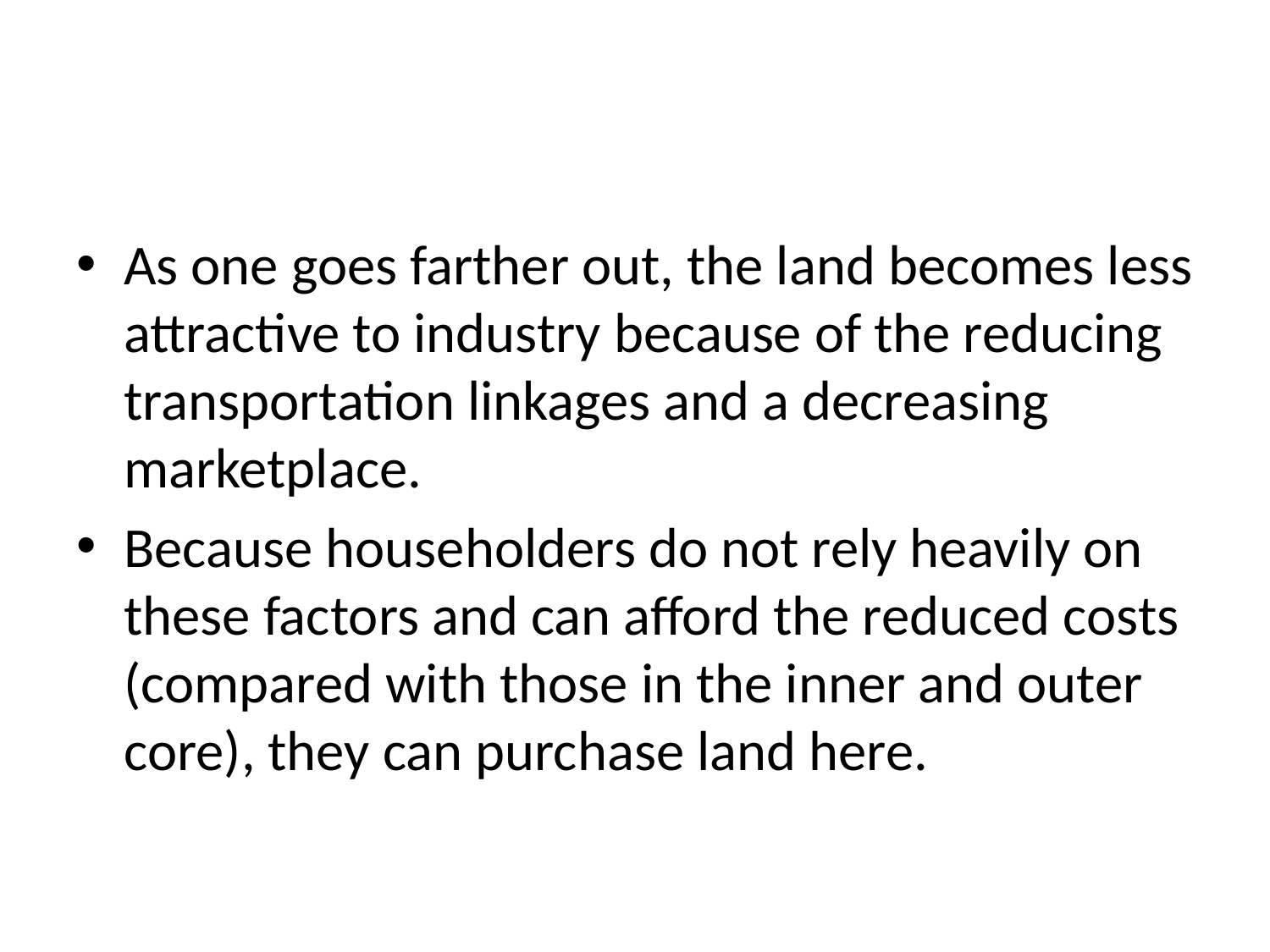

#
As one goes farther out, the land becomes less attractive to industry because of the reducing transportation linkages and a decreasing marketplace.
Because householders do not rely heavily on these factors and can afford the reduced costs (compared with those in the inner and outer core), they can purchase land here.